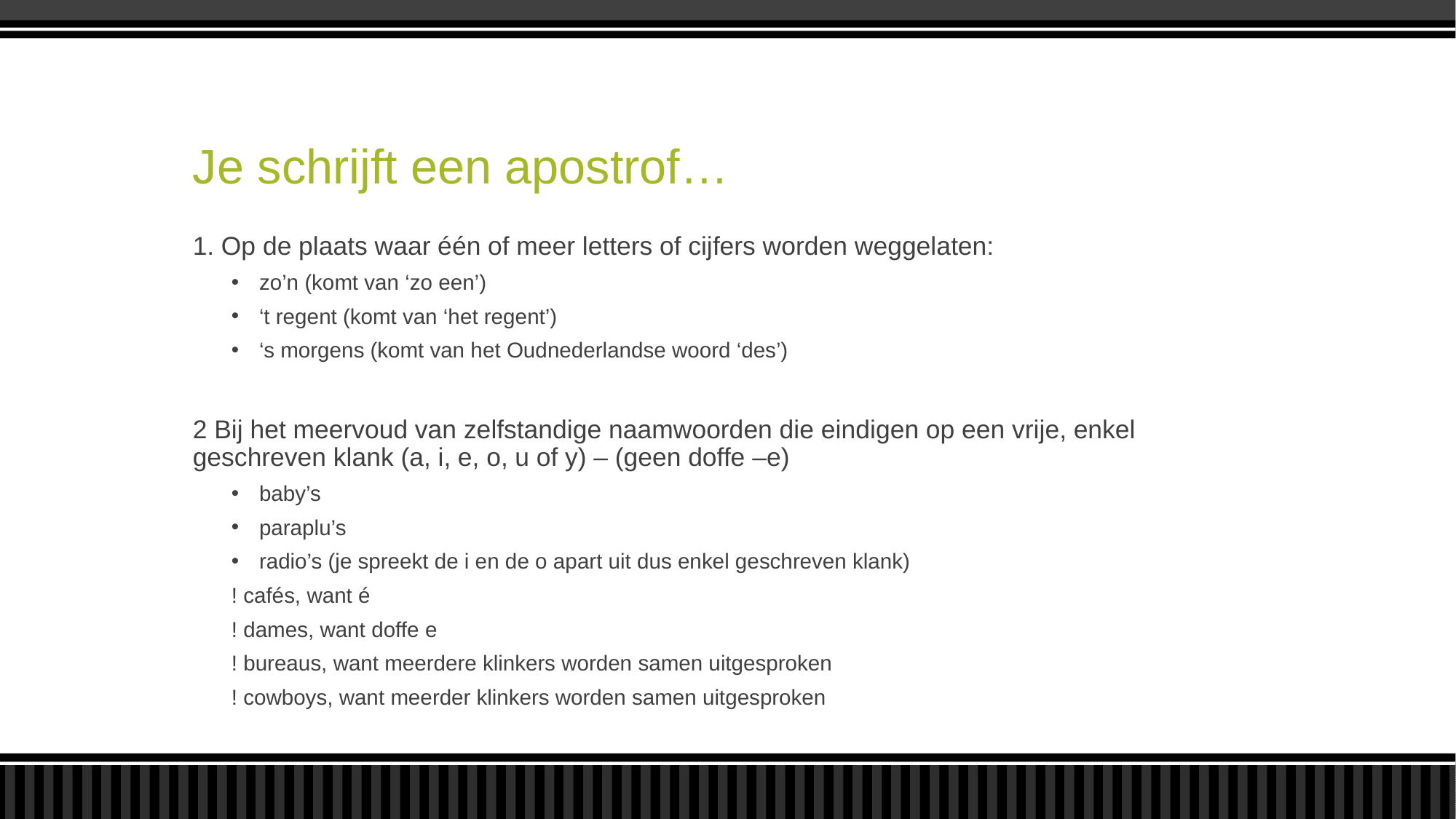

# Je schrijft een apostrof…
1. Op de plaats waar één of meer letters of cijfers worden weggelaten:
zo’n (komt van ‘zo een’)
‘t regent (komt van ‘het regent’)
‘s morgens (komt van het Oudnederlandse woord ‘des’)

2 Bij het meervoud van zelfstandige naamwoorden die eindigen op een vrije, enkel geschreven klank (a, i, e, o, u of y) – (geen doffe –e)
baby’s
paraplu’s
radio’s (je spreekt de i en de o apart uit dus enkel geschreven klank)
! cafés, want é
! dames, want doffe e
! bureaus, want meerdere klinkers worden samen uitgesproken
! cowboys, want meerder klinkers worden samen uitgesproken